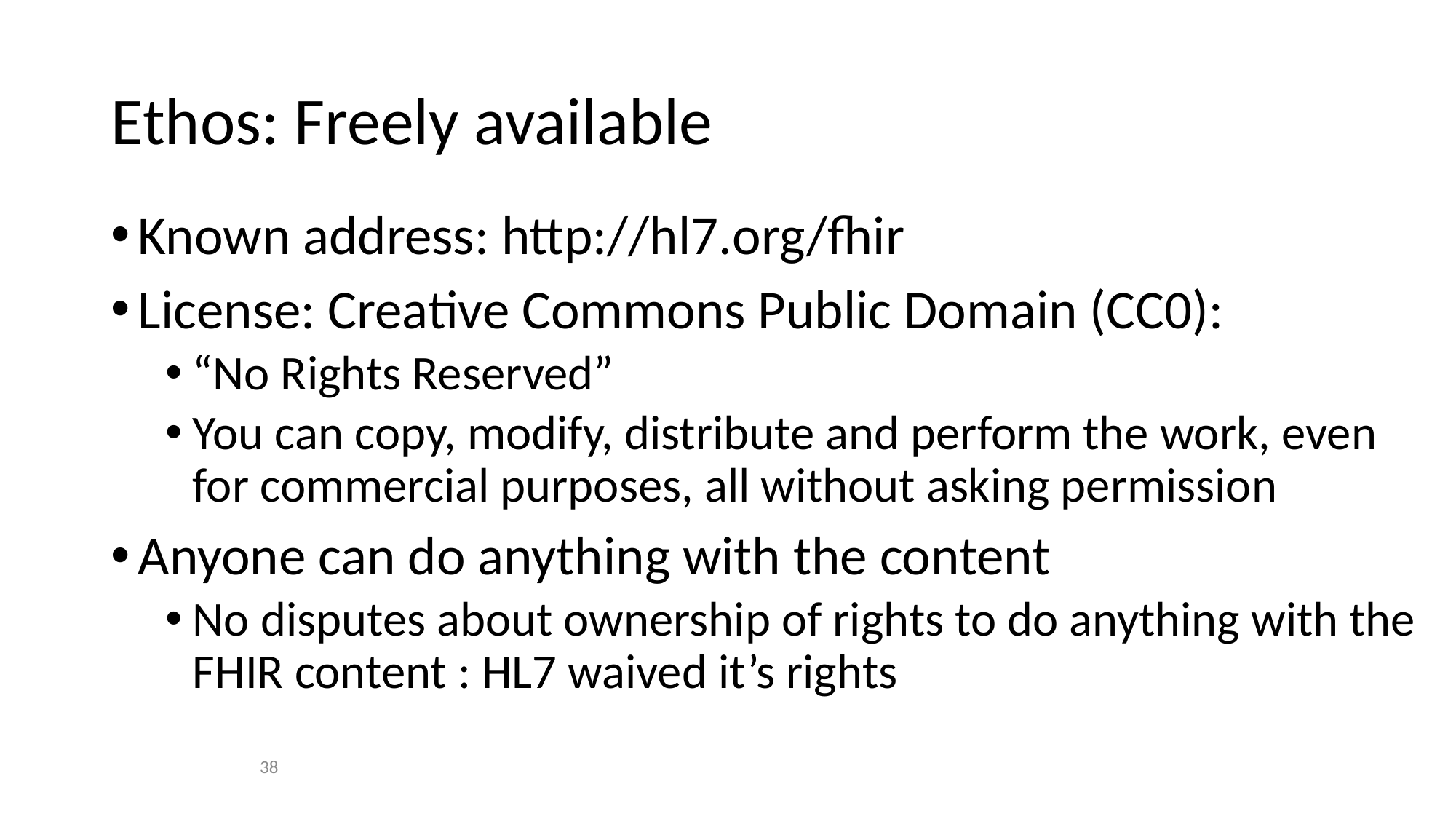

# Ethos: Freely available
Known address: http://hl7.org/fhir
License: Creative Commons Public Domain (CC0):
“No Rights Reserved”
You can copy, modify, distribute and perform the work, even for commercial purposes, all without asking permission
Anyone can do anything with the content
No disputes about ownership of rights to do anything with the FHIR content : HL7 waived it’s rights
38